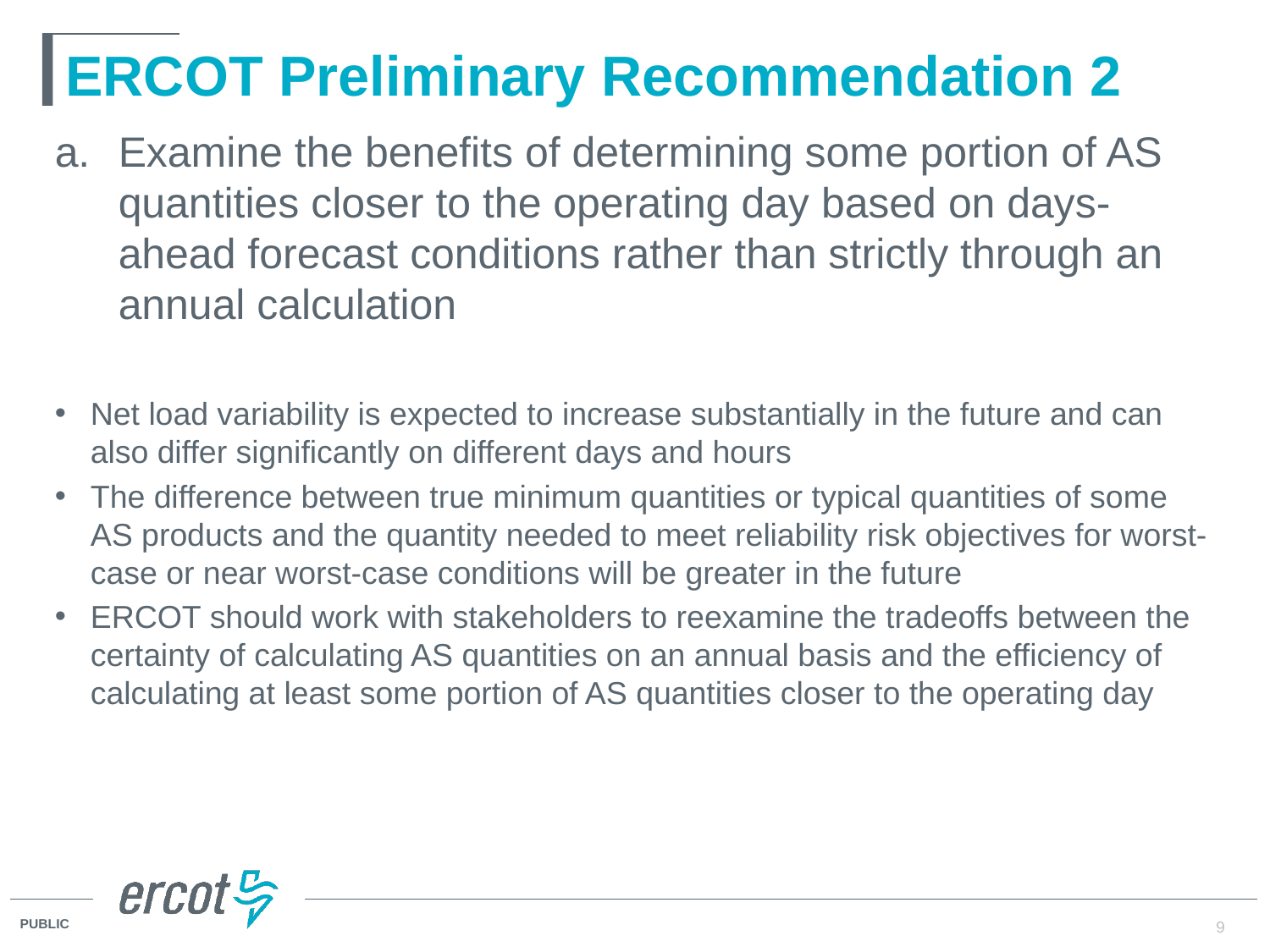

# ERCOT Preliminary Recommendation 2
Examine the benefits of determining some portion of AS quantities closer to the operating day based on days-ahead forecast conditions rather than strictly through an annual calculation

Net load variability is expected to increase substantially in the future and can also differ significantly on different days and hours
The difference between true minimum quantities or typical quantities of some AS products and the quantity needed to meet reliability risk objectives for worst-case or near worst-case conditions will be greater in the future
ERCOT should work with stakeholders to reexamine the tradeoffs between the certainty of calculating AS quantities on an annual basis and the efficiency of calculating at least some portion of AS quantities closer to the operating day
9